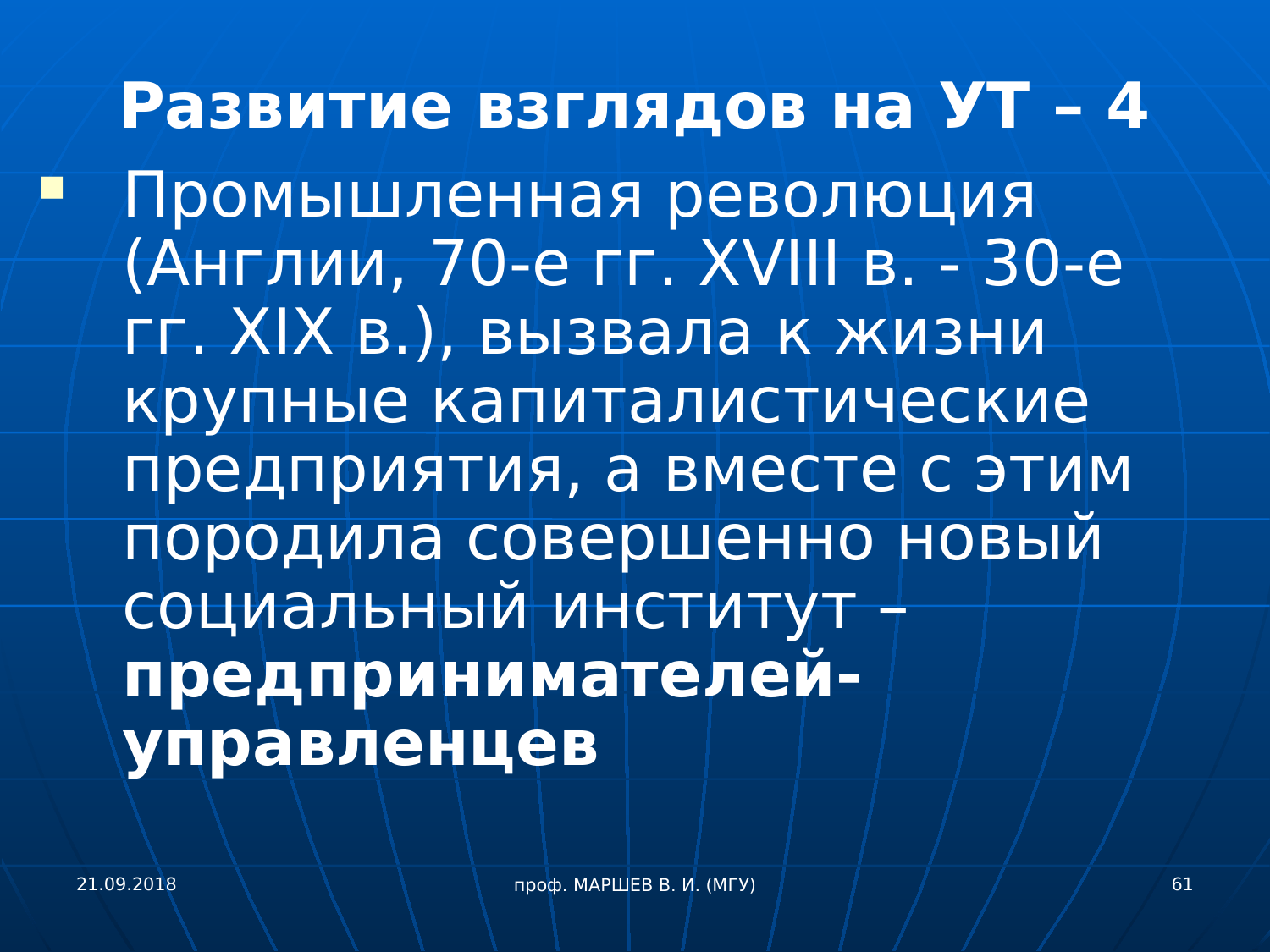

# Развитие взглядов на УТ – 4
Промышленная революция (Англии, 70-е гг. XVIII в. - 30-е гг. XIX в.), вызвала к жизни крупные капиталистические предприятия, а вместе с этим породила совершенно новый социальный институт – предпринимателей-управленцев
21.09.2018
61
проф. МАРШЕВ В. И. (МГУ)